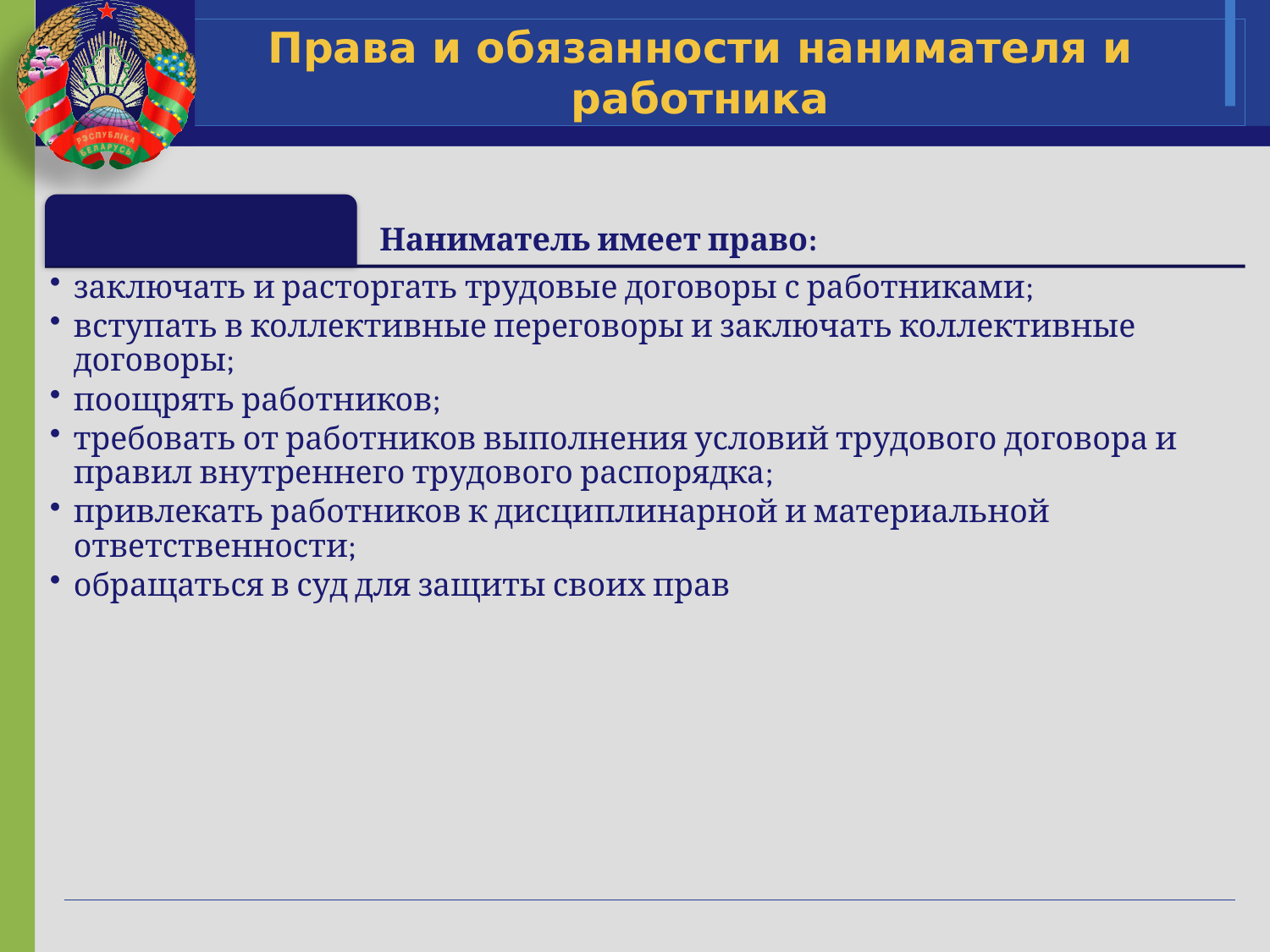

Наниматель имеет право:

заключать и расторгать трудовые договоры с работниками;
вступать в коллективные переговоры и заключать коллективные договоры;
поощрять работников;
требовать от работников выполнения условий трудового договора и правил внутреннего трудового распорядка;
привлекать работников к дисциплинарной и материальной ответственности;
обращаться в суд для защиты своих прав
# Права и обязанности нанимателя и работника